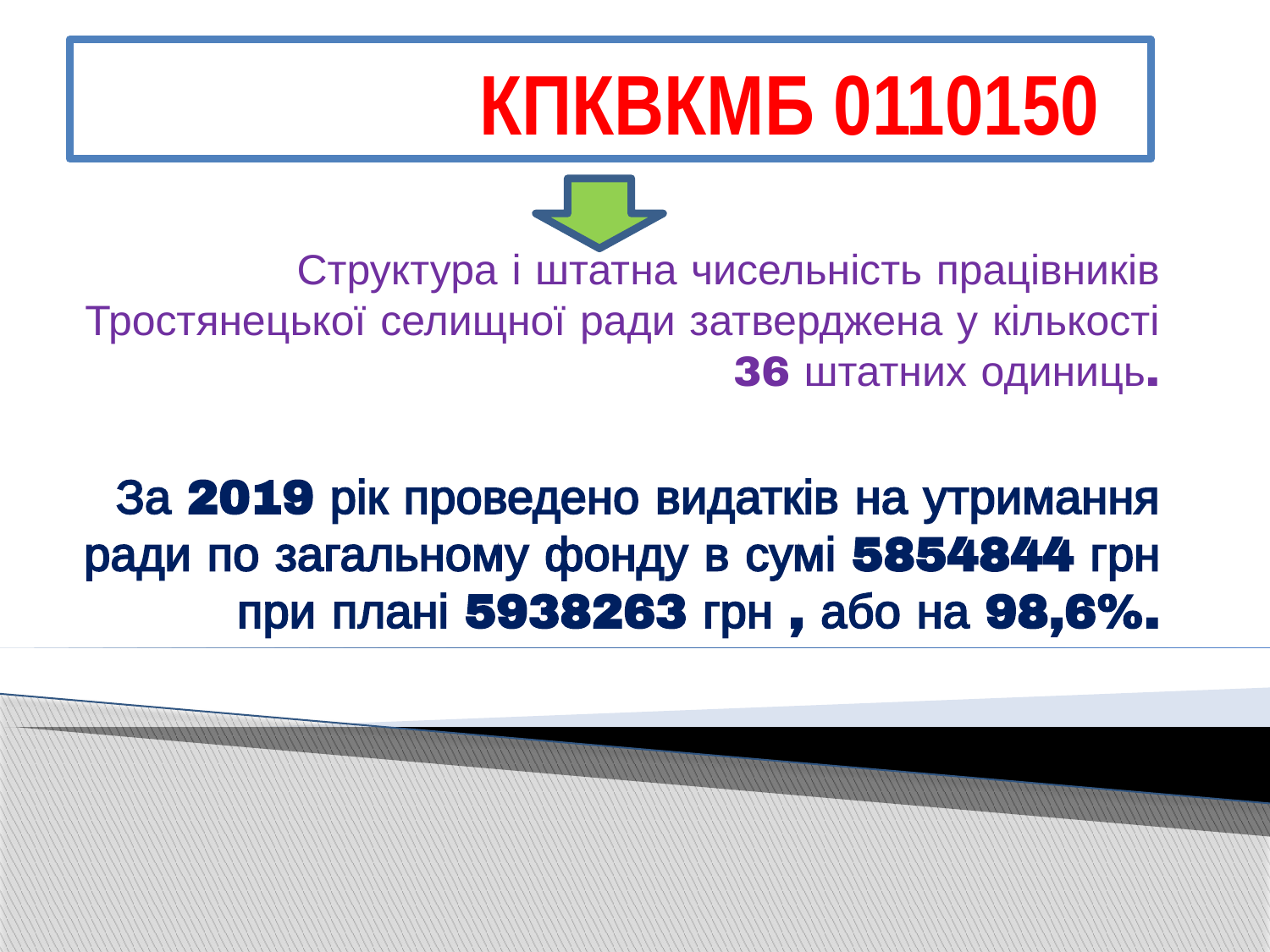

# КПКВКМБ 0110150

Структура і штатна чисельність працівників Тростянецької селищної ради затверджена у кількості  36 штатних одиниць.

За 2019 рік проведено видатків на утримання ради по загальному фонду в сумі 5854844 грн при плані 5938263 грн , або на 98,6%.